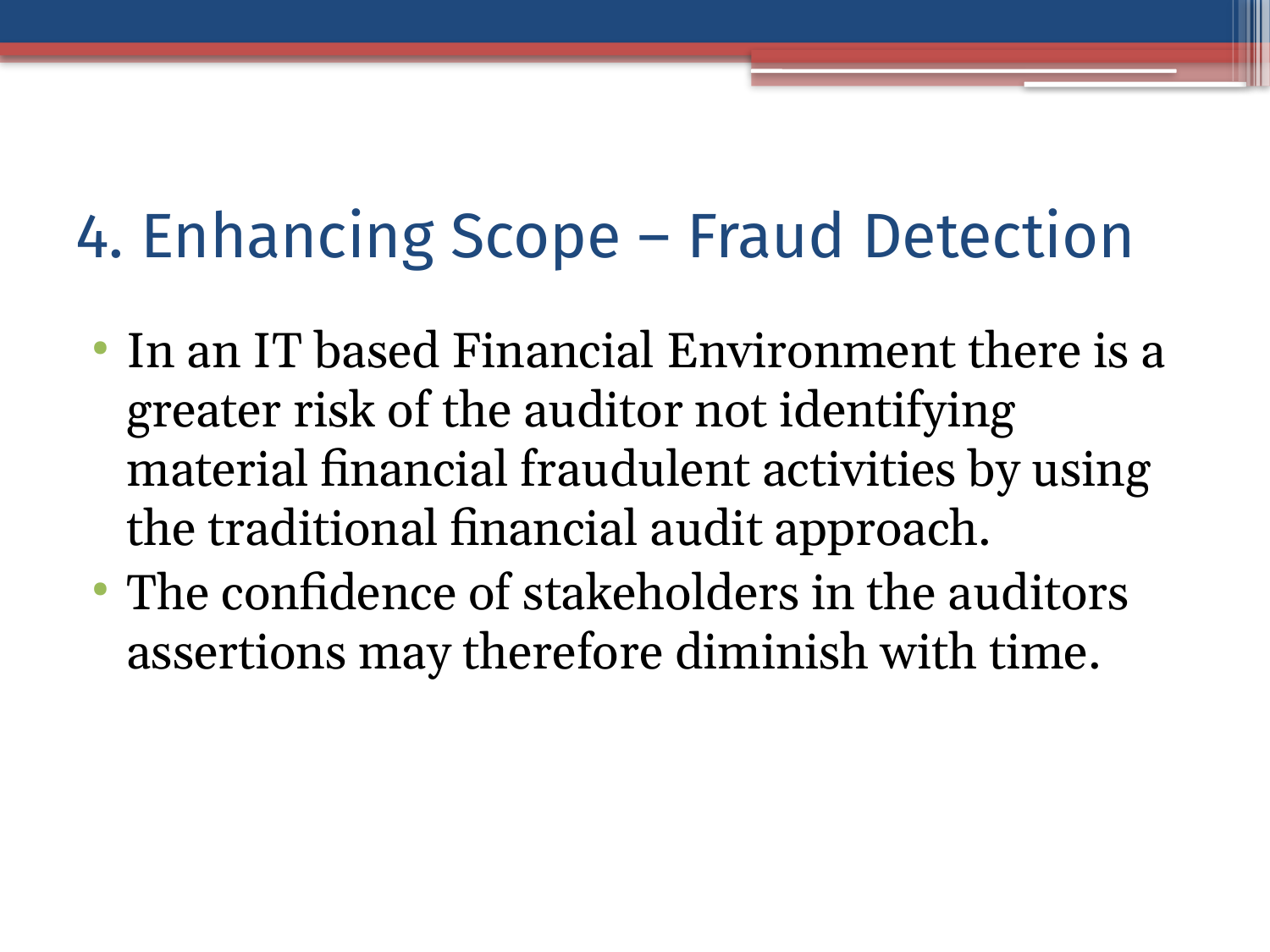

# 4. Enhancing Scope – Fraud Detection
In an IT based Financial Environment there is a greater risk of the auditor not identifying material financial fraudulent activities by using the traditional financial audit approach.
The confidence of stakeholders in the auditors assertions may therefore diminish with time.